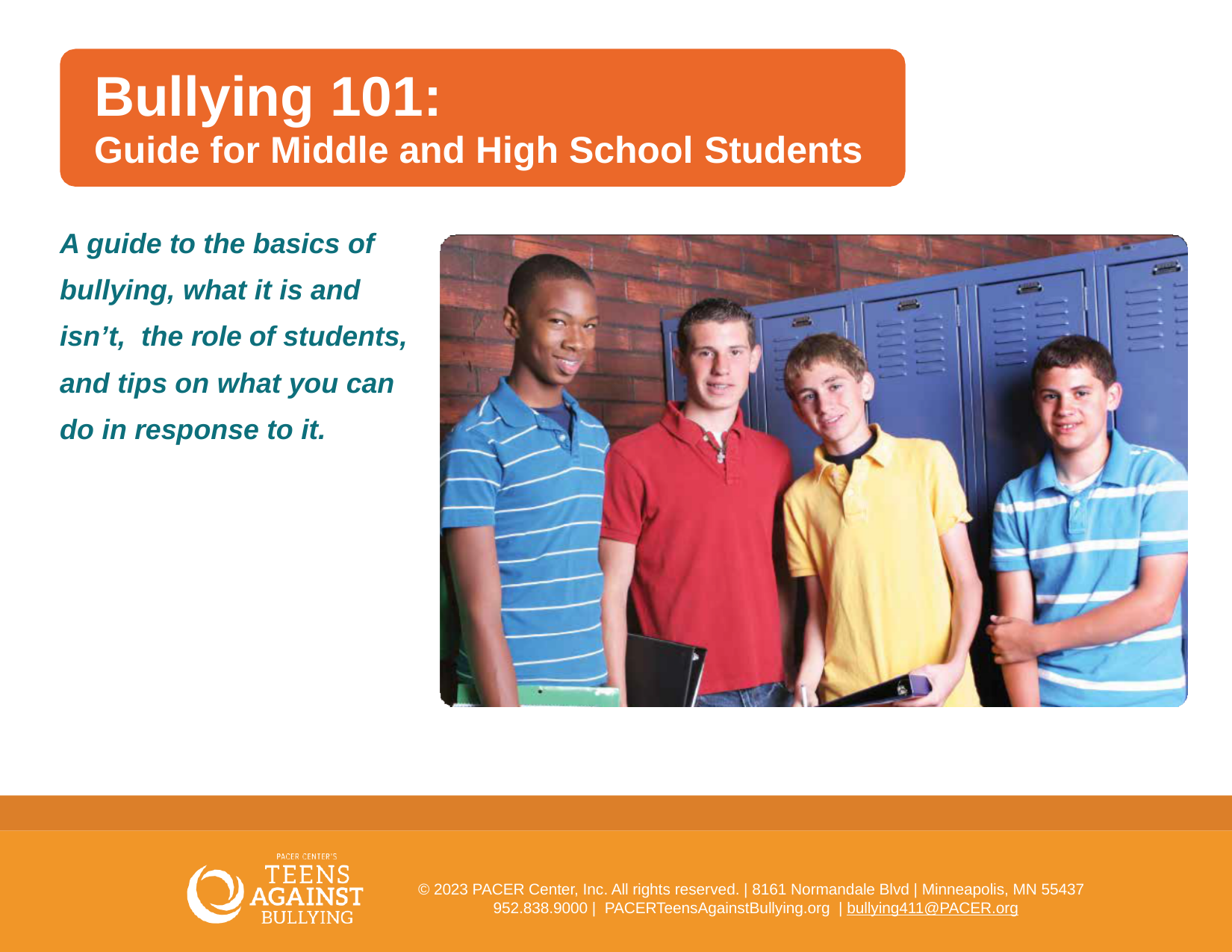

# Bullying 101:
Guide for Middle and High School Students
A guide to the basics of  bullying, what it is and isn’t,  the role of students, and tips on what you can do in response to it.

© 2023 PACER Center, Inc. All rights reserved. | 8161 Normandale Blvd | Minneapolis, MN 55437  952.838.9000 |  PACERTeensAgainstBullying.org  | bullying411@PACER.org